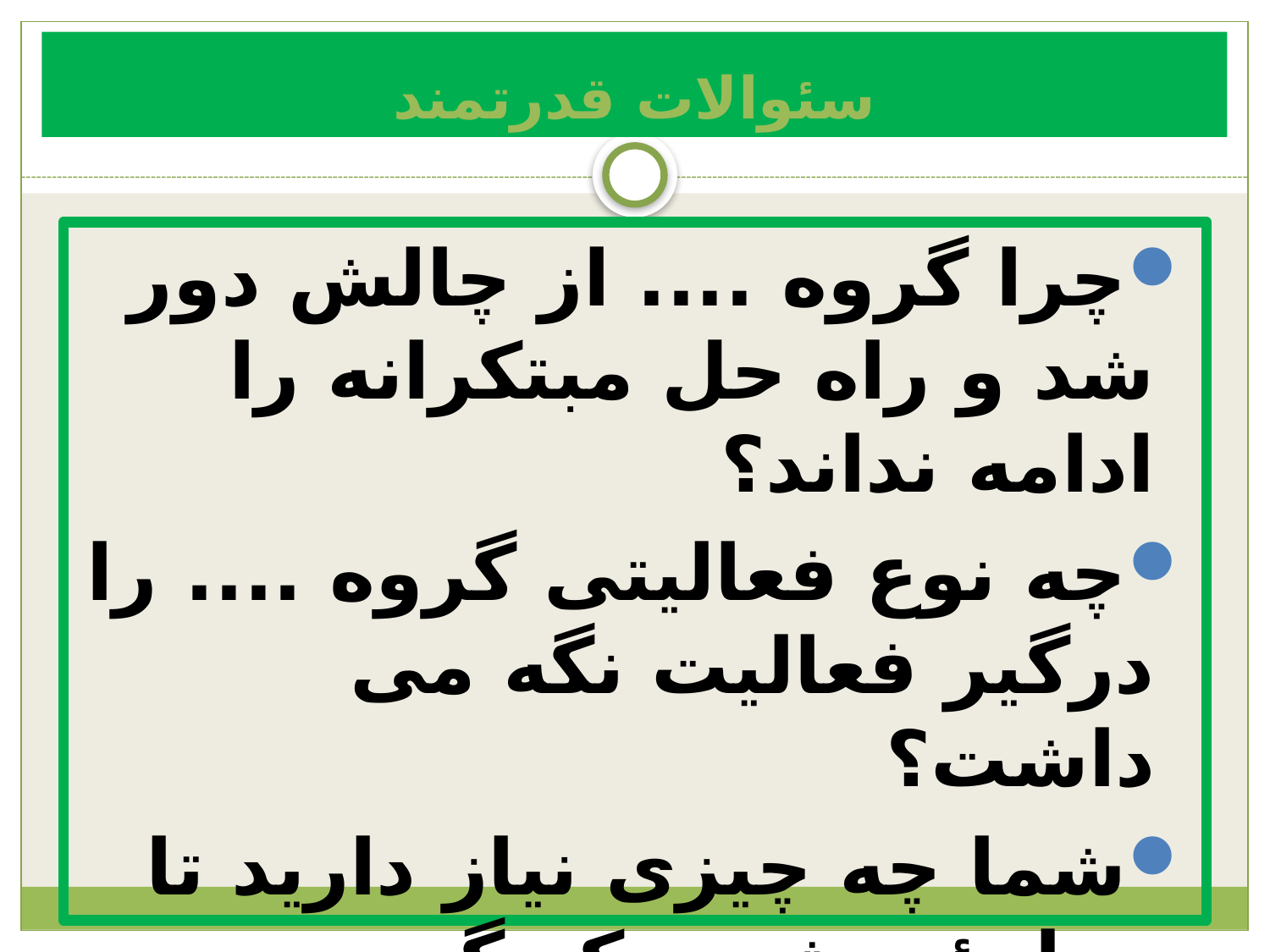

# سئوالات قدرتمند
چرا گروه .... از چالش دور شد و راه حل مبتکرانه را ادامه نداند؟
چه نوع فعالیتی گروه .... را درگیر فعالیت نگه می داشت؟
شما چه چیزی نیاز دارید تا مطمئن شوید که گروه ... به صورت مناسب درگیر چالش یادگیری می شوند؟